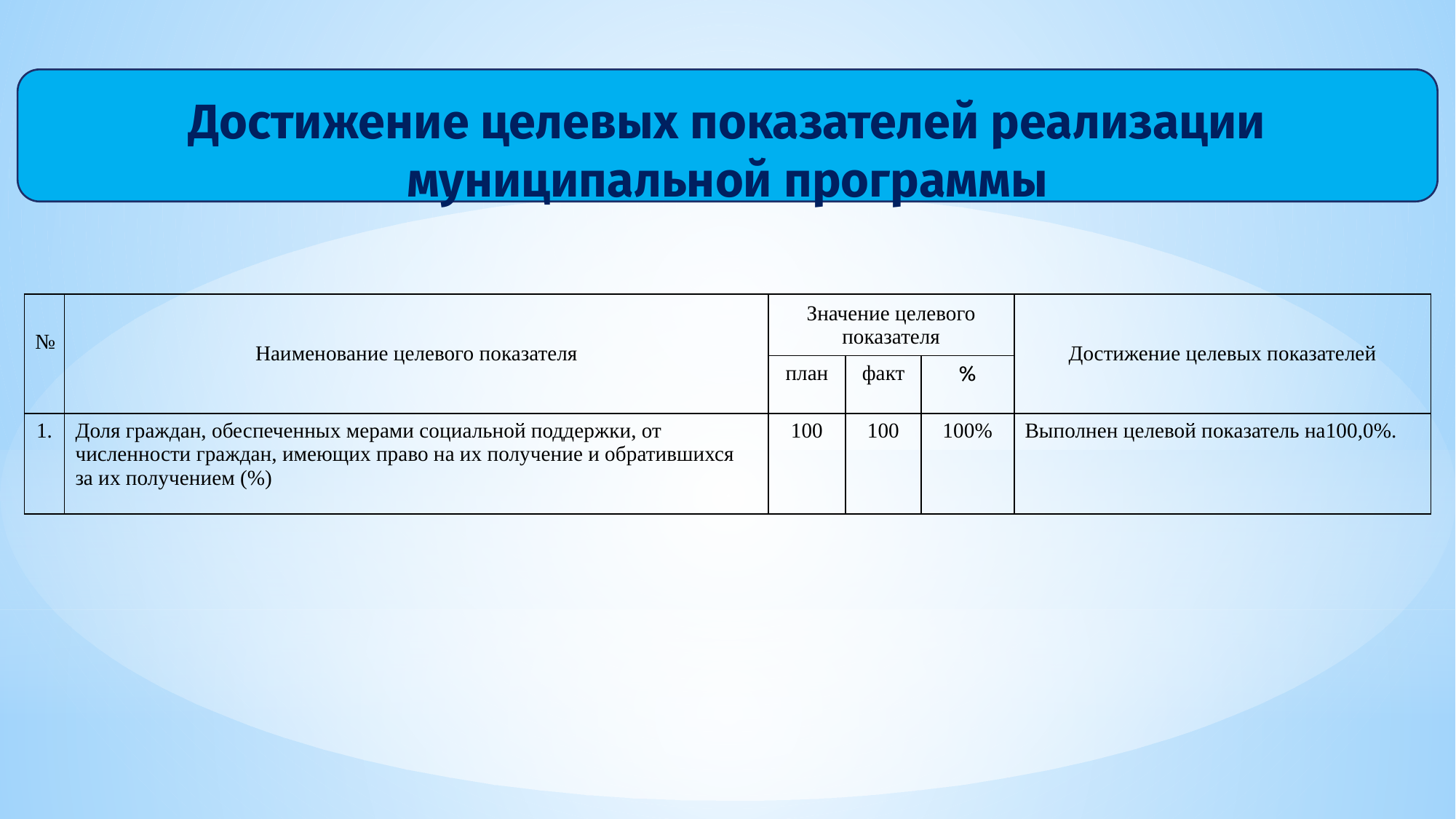

Достижение целевых показателей реализации муниципальной программы

| № | Наименование целевого показателя | Значение целевого показателя |  |  | Достижение целевых показателей |
| --- | --- | --- | --- | --- | --- |
|  |  | план | факт | % |  |
| 1. | Доля граждан, обеспеченных мерами социальной поддержки, от численности граждан, имеющих право на их получение и обратившихся за их получением (%) | 100 | 100 | 100% | Выполнен целевой показатель на100,0%. |